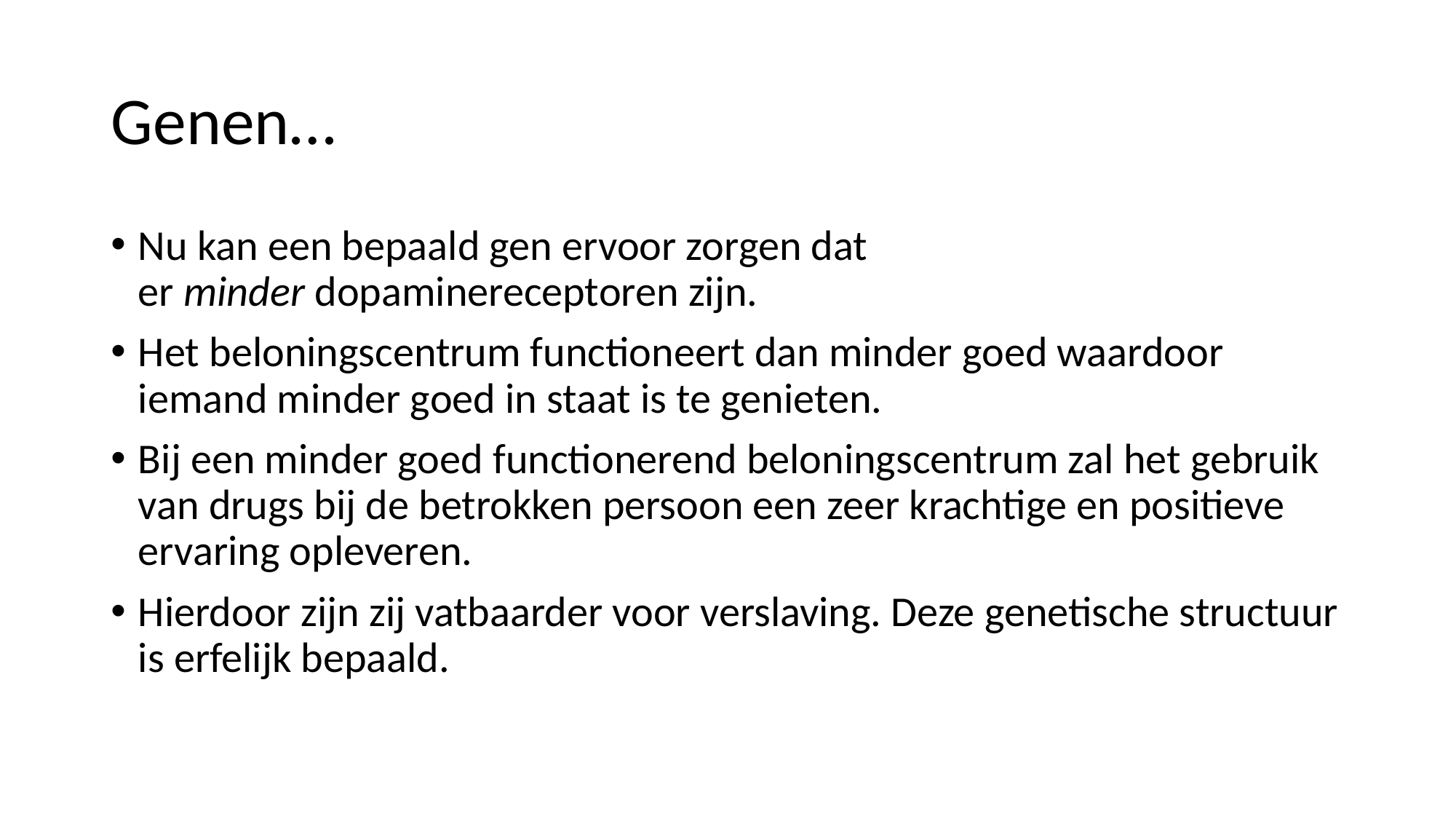

# Genen…
Nu kan een bepaald gen ervoor zorgen dat er minder dopaminereceptoren zijn.
Het beloningscentrum functioneert dan minder goed waardoor iemand minder goed in staat is te genieten.
Bij een minder goed functionerend beloningscentrum zal het gebruik van drugs bij de betrokken persoon een zeer krachtige en positieve ervaring opleveren.
Hierdoor zijn zij vatbaarder voor verslaving. Deze genetische structuur is erfelijk bepaald.